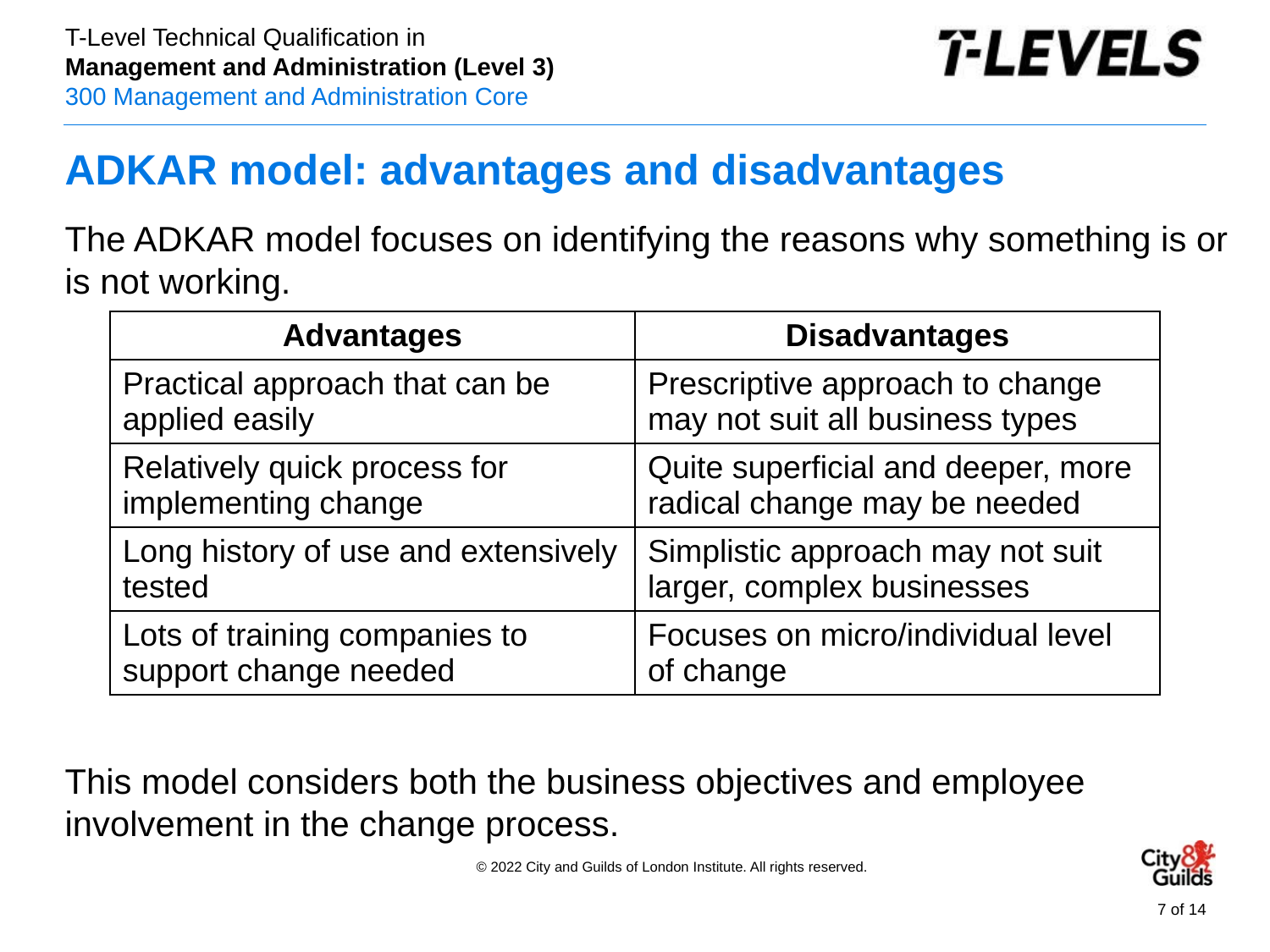

# ADKAR model: advantages and disadvantages
The ADKAR model focuses on identifying the reasons why something is or is not working.

This model considers both the business objectives and employee involvement in the change process.

| Advantages | Disadvantages |
| --- | --- |
| Practical approach that can be applied easily | Prescriptive approach to change may not suit all business types |
| Relatively quick process for implementing change | Quite superficial and deeper, more radical change may be needed |
| Long history of use and extensively tested | Simplistic approach may not suit larger, complex businesses |
| Lots of training companies to support change needed | Focuses on micro/individual level of change |